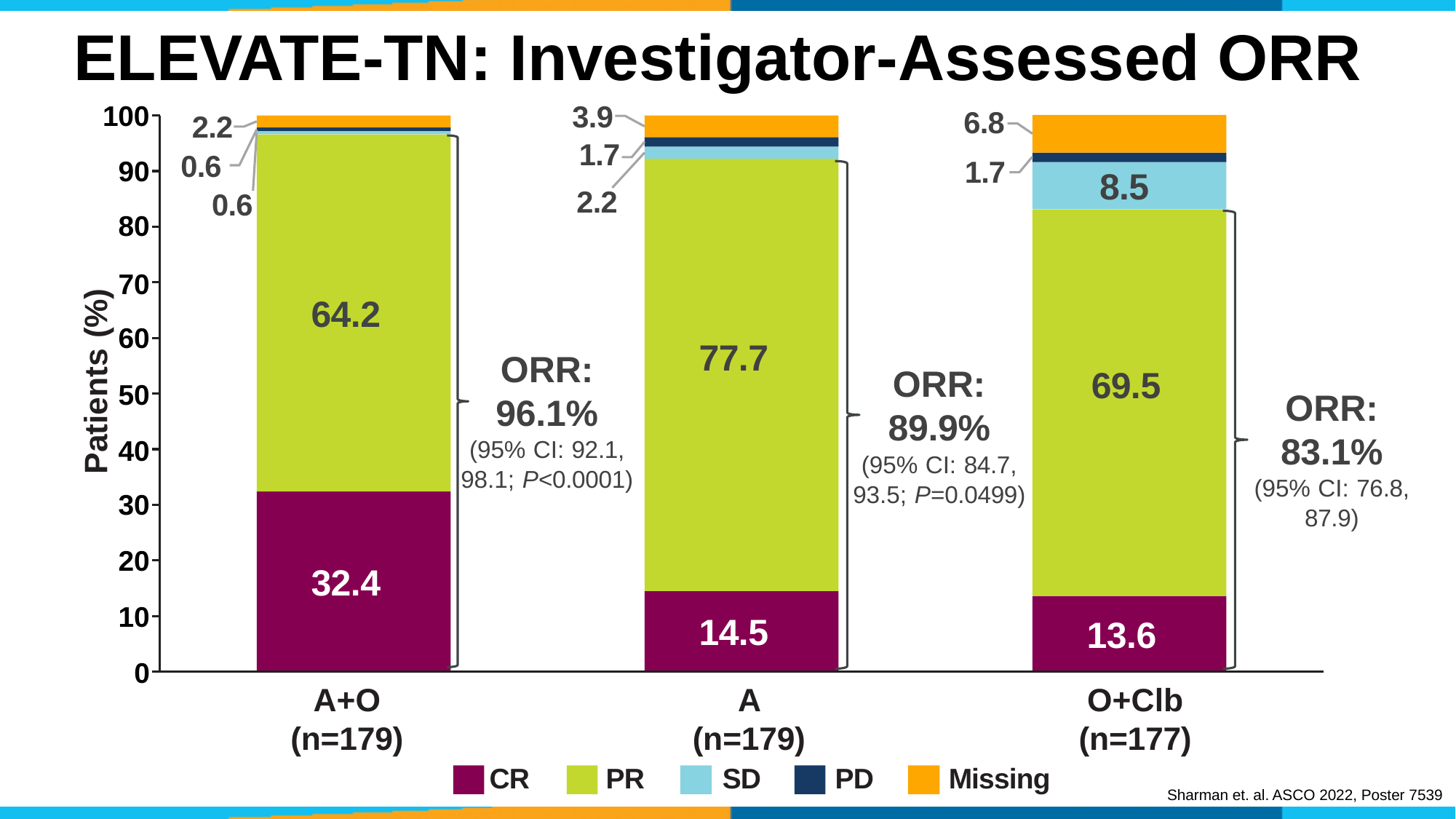

ELEVATE-TN: Investigator-Assessed ORR
3.9
100
6.8
2.2

1.7

0.6
1.7
90
8.5
2.2
0.6
80
70
Patients (%)
64.2
60
77.7
ORR: 96.1%
(95% CI: 92.1,
98.1; P<0.0001)
ORR: 89.9%
(95% CI: 84.7,
93.5; P=0.0499)
69.5
50
ORR: 83.1%
(95% CI: 76.8,
87.9)
40
30

20
32.4
10
14.5
13.6
0
A+O (n=179)
A (n=179)
O+Clb (n=177)
CR

PR

SD

PD

Missing

Sharman et. al. ASCO 2022, Poster 7539